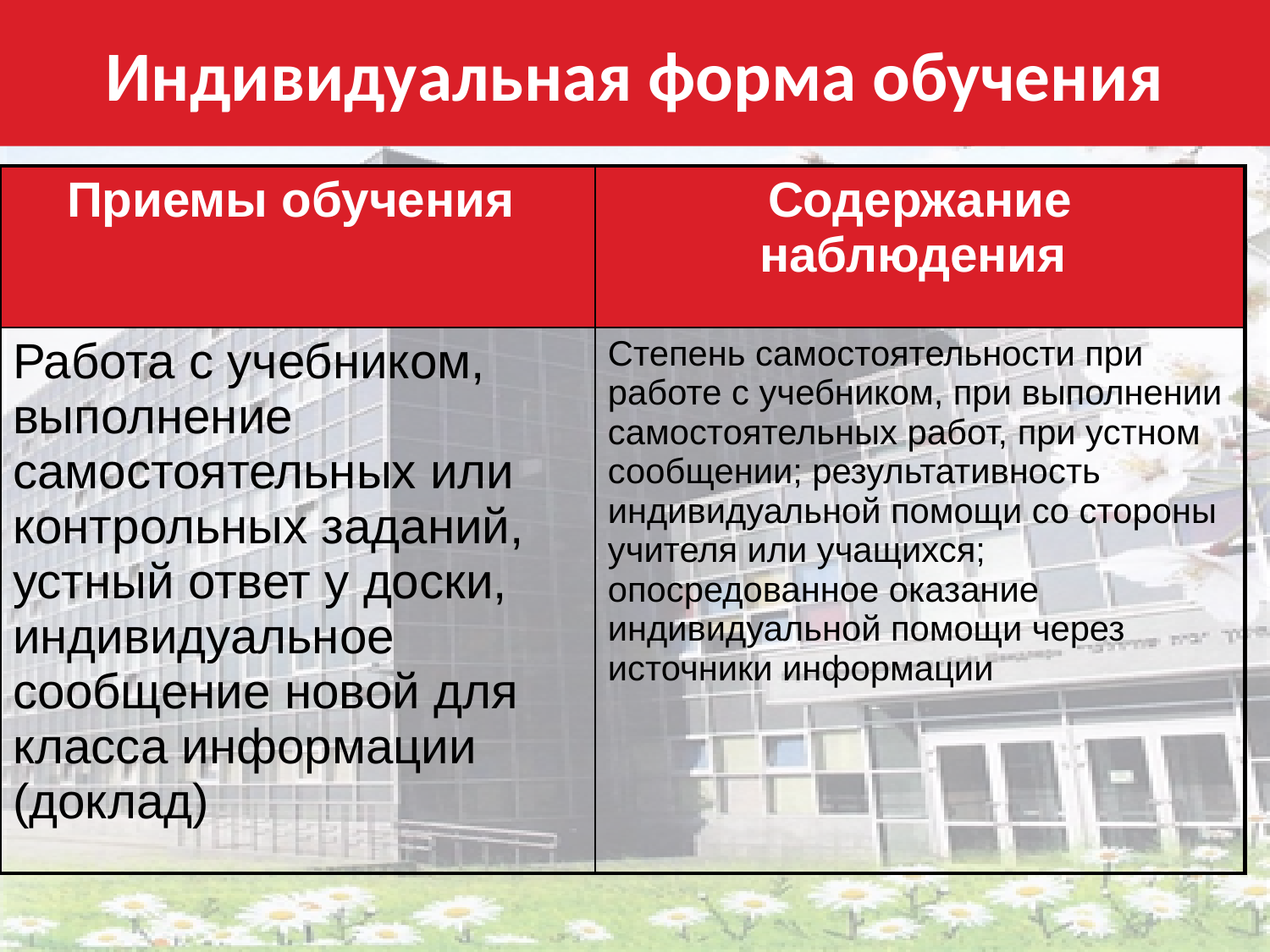

# Индивидуальная форма обучения
| Приемы обучения | Содержание наблюдения |
| --- | --- |
| Работа с учебником, выполнение самостоятельных или контрольных заданий, устный ответ у доски, индивидуальное сообщение новой для класса информации (доклад) | Степень самостоятельности при работе с учебником, при выполнении самостоятельных работ, при устном сообщении; результативность индивидуальной помощи со стороны учителя или учащихся; опосредованное оказание индивидуальной помощи через источники информации |